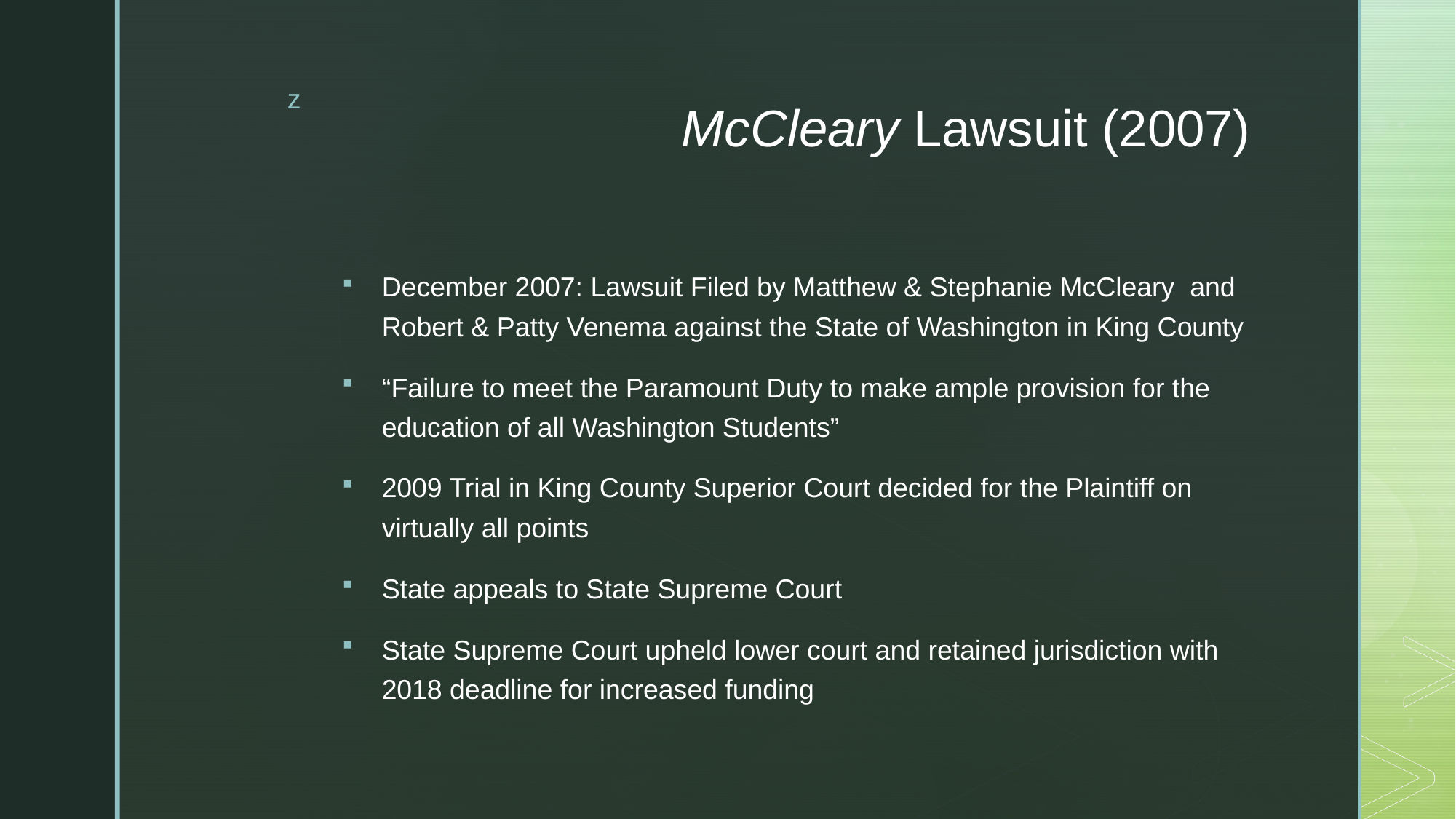

# McCleary Lawsuit (2007)
December 2007: Lawsuit Filed by Matthew & Stephanie McCleary  and Robert & Patty Venema against the State of Washington in King County
“Failure to meet the Paramount Duty to make ample provision for the education of all Washington Students”
2009 Trial in King County Superior Court decided for the Plaintiff on virtually all points
State appeals to State Supreme Court
State Supreme Court upheld lower court and retained jurisdiction with 2018 deadline for increased funding